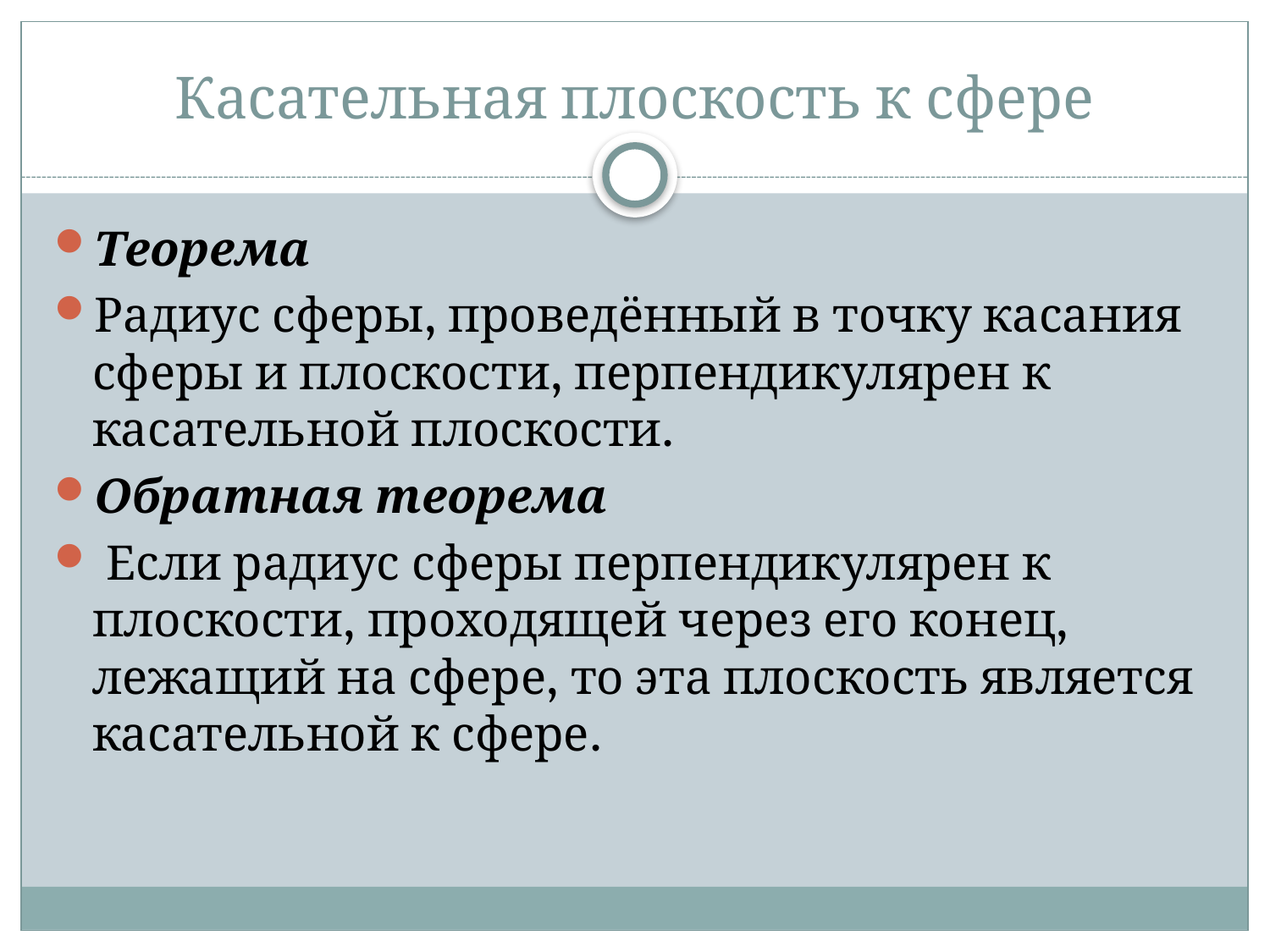

# Касательная плоскость к сфере
Теорема
Радиус сферы, проведённый в точку касания сферы и плоскости, перпендикулярен к касательной плоскости.
Обратная теорема
 Если радиус сферы перпендикулярен к плоскости, проходящей через его конец, лежащий на сфере, то эта плоскость является касательной к сфере.